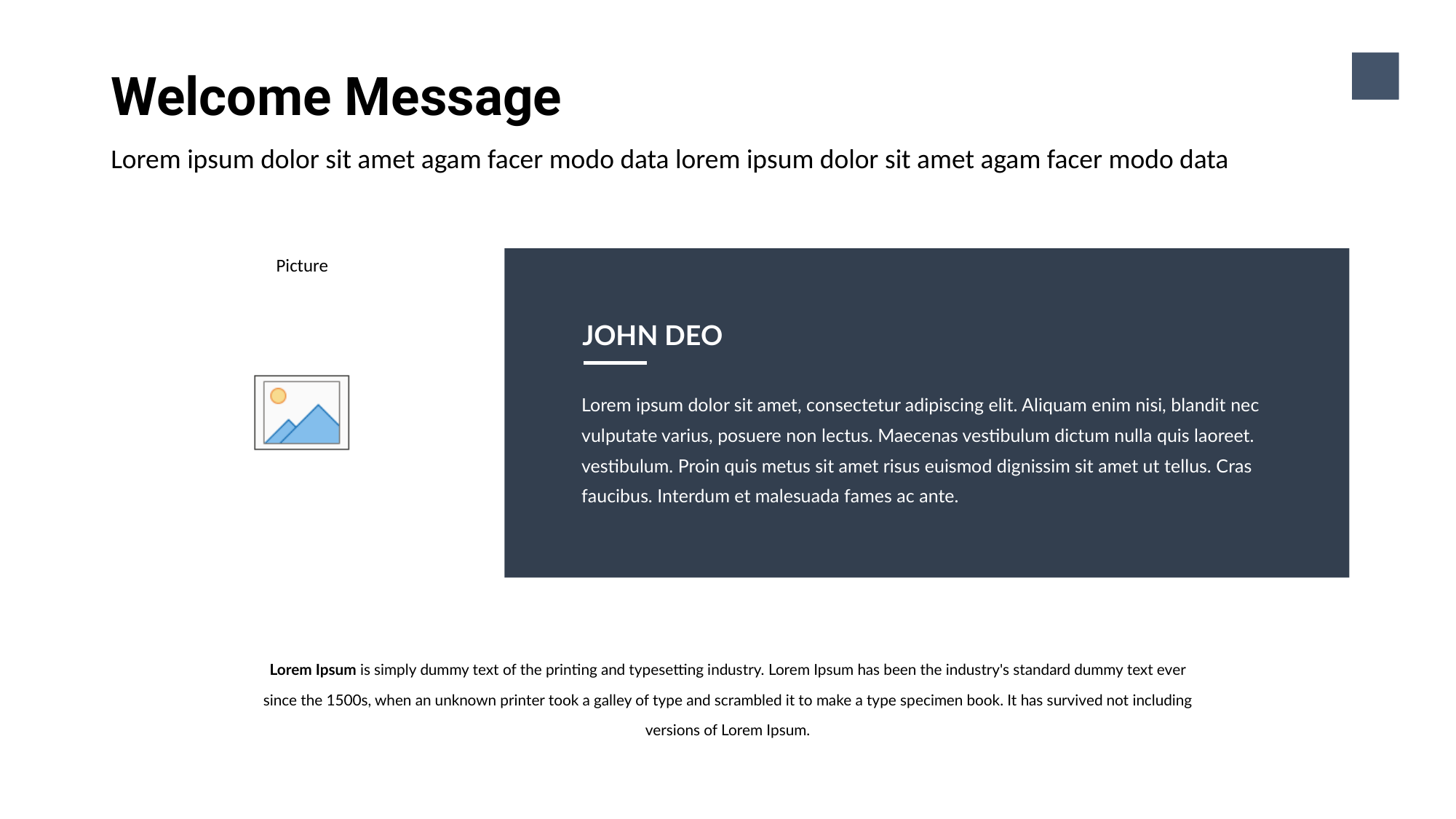

Welcome Message
2
Lorem ipsum dolor sit amet agam facer modo data lorem ipsum dolor sit amet agam facer modo data

JOHN DEO
Lorem ipsum dolor sit amet, consectetur adipiscing elit. Aliquam enim nisi, blandit nec vulputate varius, posuere non lectus. Maecenas vestibulum dictum nulla quis laoreet. vestibulum. Proin quis metus sit amet risus euismod dignissim sit amet ut tellus. Cras faucibus. Interdum et malesuada fames ac ante.
Lorem Ipsum is simply dummy text of the printing and typesetting industry. Lorem Ipsum has been the industry's standard dummy text ever since the 1500s, when an unknown printer took a galley of type and scrambled it to make a type specimen book. It has survived not including versions of Lorem Ipsum.